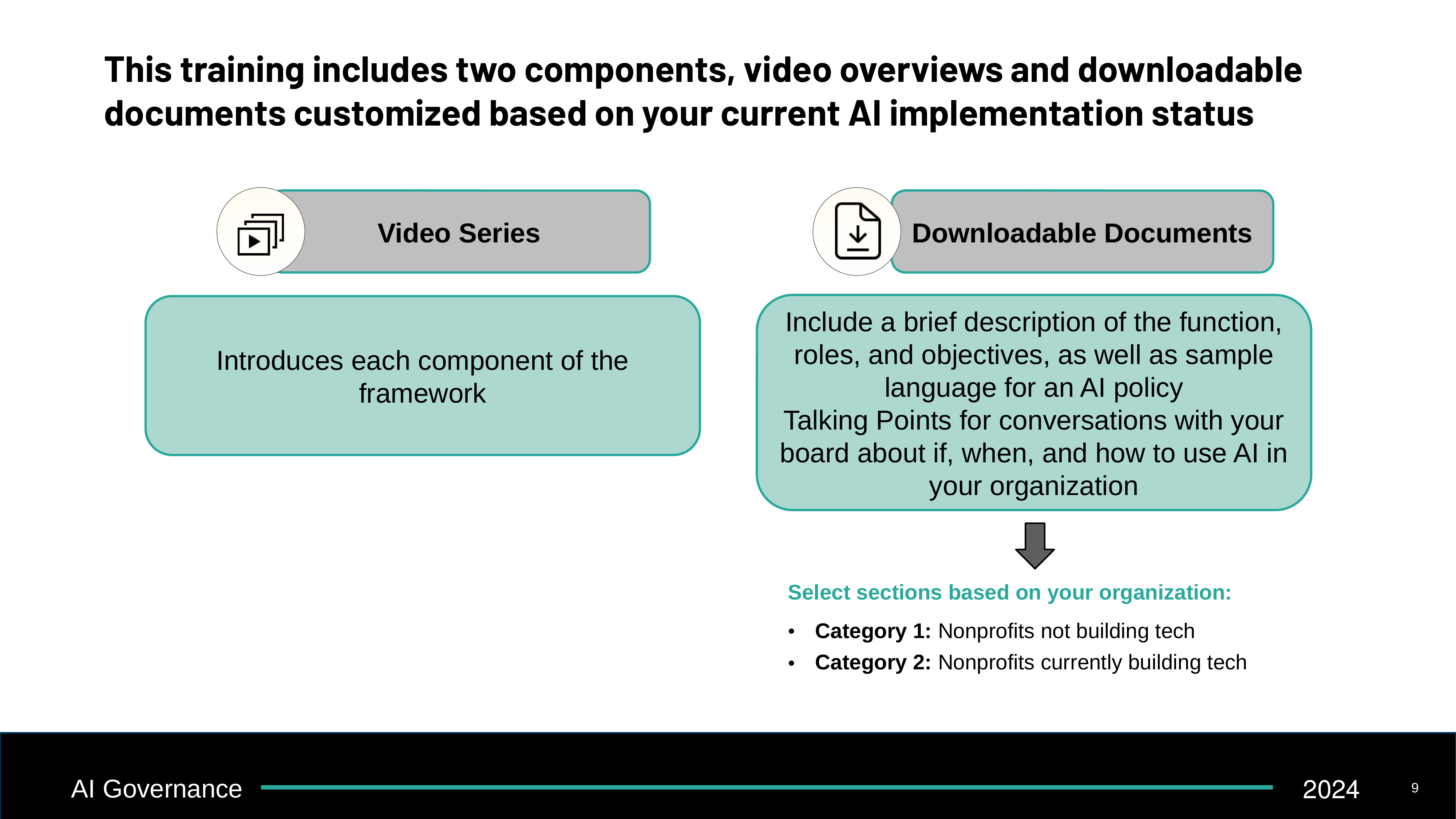

# This training includes two components, video overviews and downloadable documents customized based on your current AI implementation status

Video Series
Downloadable Documents
Include a brief description of the function, roles, and objectives, as well as sample language for an AI policy
Talking Points for conversations with your board about if, when, and how to use AI in your organization
Introduces each component of the framework

Select sections based on your organization:
Category 1: Nonprofits not building tech
Category 2: Nonprofits currently building tech